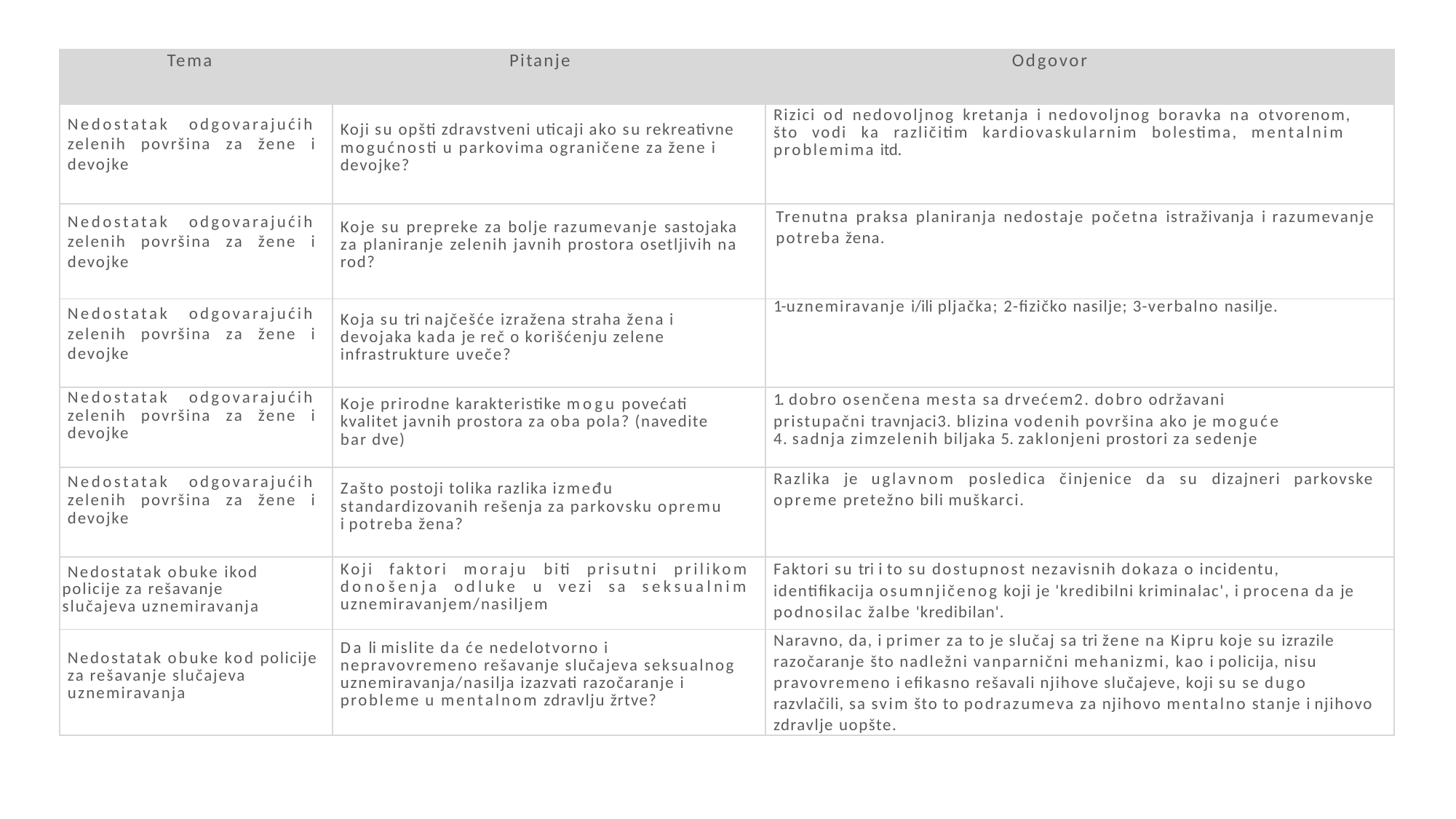

| Tema | Pitanje | Odgovor |
| --- | --- | --- |
| Nedostatak odgovarajućih zelenih površina za žene i devojke | Koji su opšti zdravstveni uticaji ako su rekreativne mogućnosti u parkovima ograničene za žene i devojke? | Rizici od nedovoljnog kretanja i nedovoljnog boravka na otvorenom, što vodi ka različitim kardiovaskularnim bolestima, mentalnim problemima itd. |
| Nedostatak odgovarajućih zelenih površina za žene i devojke | Koje su prepreke za bolje razumevanje sastojaka za planiranje zelenih javnih prostora osetljivih na rod? | Trenutna praksa planiranja nedostaje početna istraživanja i razumevanje potreba žena. |
| Nedostatak odgovarajućih zelenih površina za žene i devojke | Koja su tri najčešće izražena straha žena i devojaka kada je reč o korišćenju zelene infrastrukture uveče? | 1-uznemiravanje i/ili pljačka; 2-fizičko nasilje; 3-verbalno nasilje. |
| Nedostatak odgovarajućih zelenih površina za žene i devojke | Koje prirodne karakteristike mogu povećati kvalitet javnih prostora za oba pola? (navedite bar dve) | 1. dobro osenčena mesta sa drvećem2. dobro održavani pristupačni travnjaci3. blizina vodenih površina ako je moguće 4. sadnja zimzelenih biljaka 5. zaklonjeni prostori za sedenje |
| Nedostatak odgovarajućih zelenih površina za žene i devojke | Zašto postoji tolika razlika između standardizovanih rešenja za parkovsku opremu i potreba žena? | Razlika je uglavnom posledica činjenice da su dizajneri parkovske opreme pretežno bili muškarci. |
| Nedostatak obuke ikod policije za rešavanje slučajeva uznemiravanja | Koji faktori moraju biti prisutni prilikom donošenja odluke u vezi sa seksualnim uznemiravanjem/nasiljem | Faktori su tri i to su dostupnost nezavisnih dokaza o incidentu, identifikacija osumnjičenog koji je 'kredibilni kriminalac', i procena da je podnosilac žalbe 'kredibilan'. |
| Nedostatak obuke kod policije za rešavanje slučajeva uznemiravanja | Da li mislite da će nedelotvorno i nepravovremeno rešavanje slučajeva seksualnog uznemiravanja/nasilja izazvati razočaranje i probleme u mentalnom zdravlju žrtve? | Naravno, da, i primer za to je slučaj sa tri žene na Kipru koje su izrazile razočaranje što nadležni vanparnični mehanizmi, kao i policija, nisu pravovremeno i efikasno rešavali njihove slučajeve, koji su se dugo razvlačili, sa svim što to podrazumeva za njihovo mentalno stanje i njihovo zdravlje uopšte. |